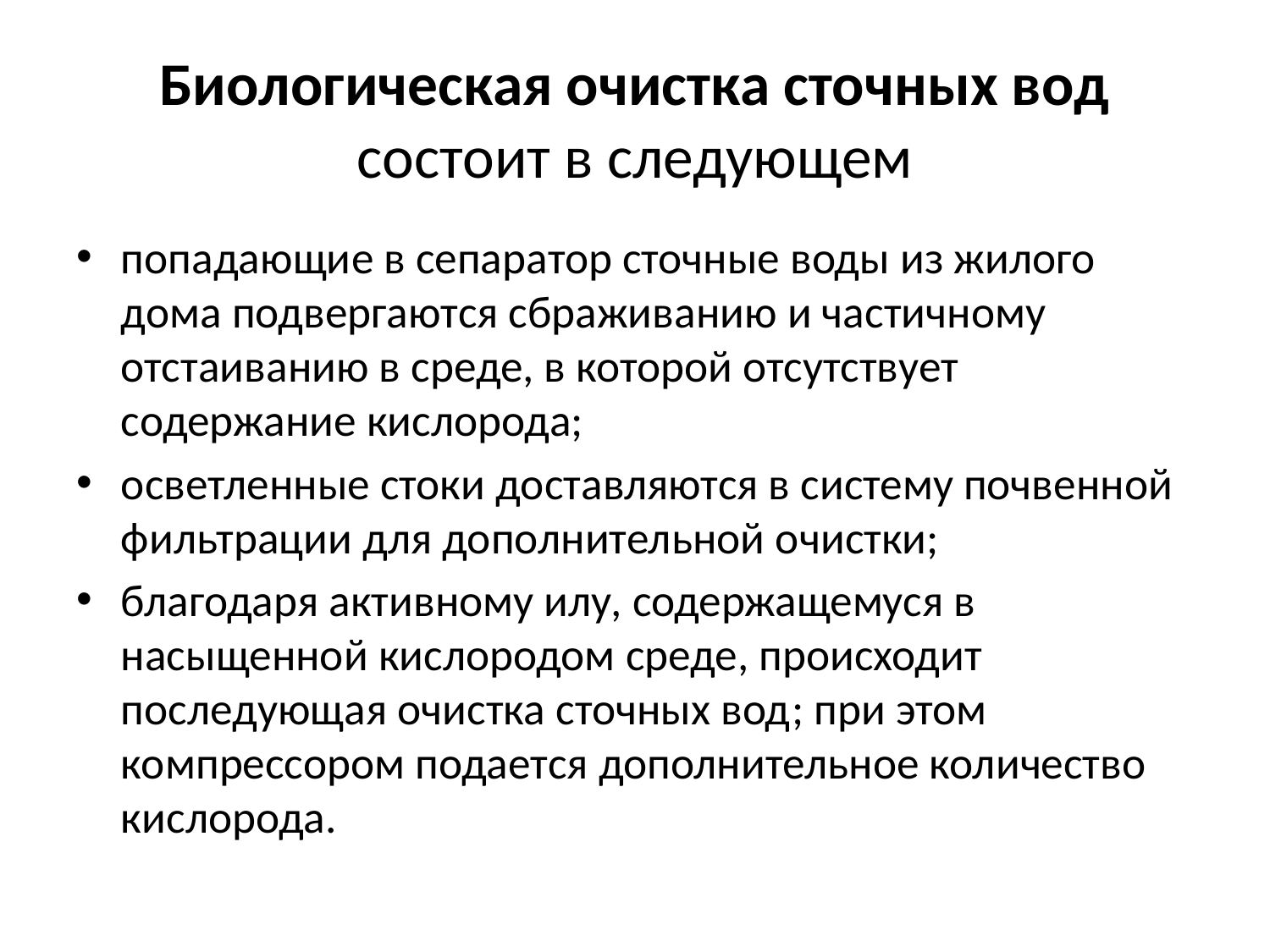

# Биологическая очистка сточных вод состоит в следующем
попадающие в сепаратор сточные воды из жилого дома подвергаются сбраживанию и частичному отстаиванию в среде, в которой отсутствует содержание кислорода;
осветленные стоки доставляются в систему почвенной фильтрации для дополнительной очистки;
благодаря активному илу, содержащемуся в насыщенной кислородом среде, происходит последующая очистка сточных вод; при этом компрессором подается дополнительное количество кислорода.